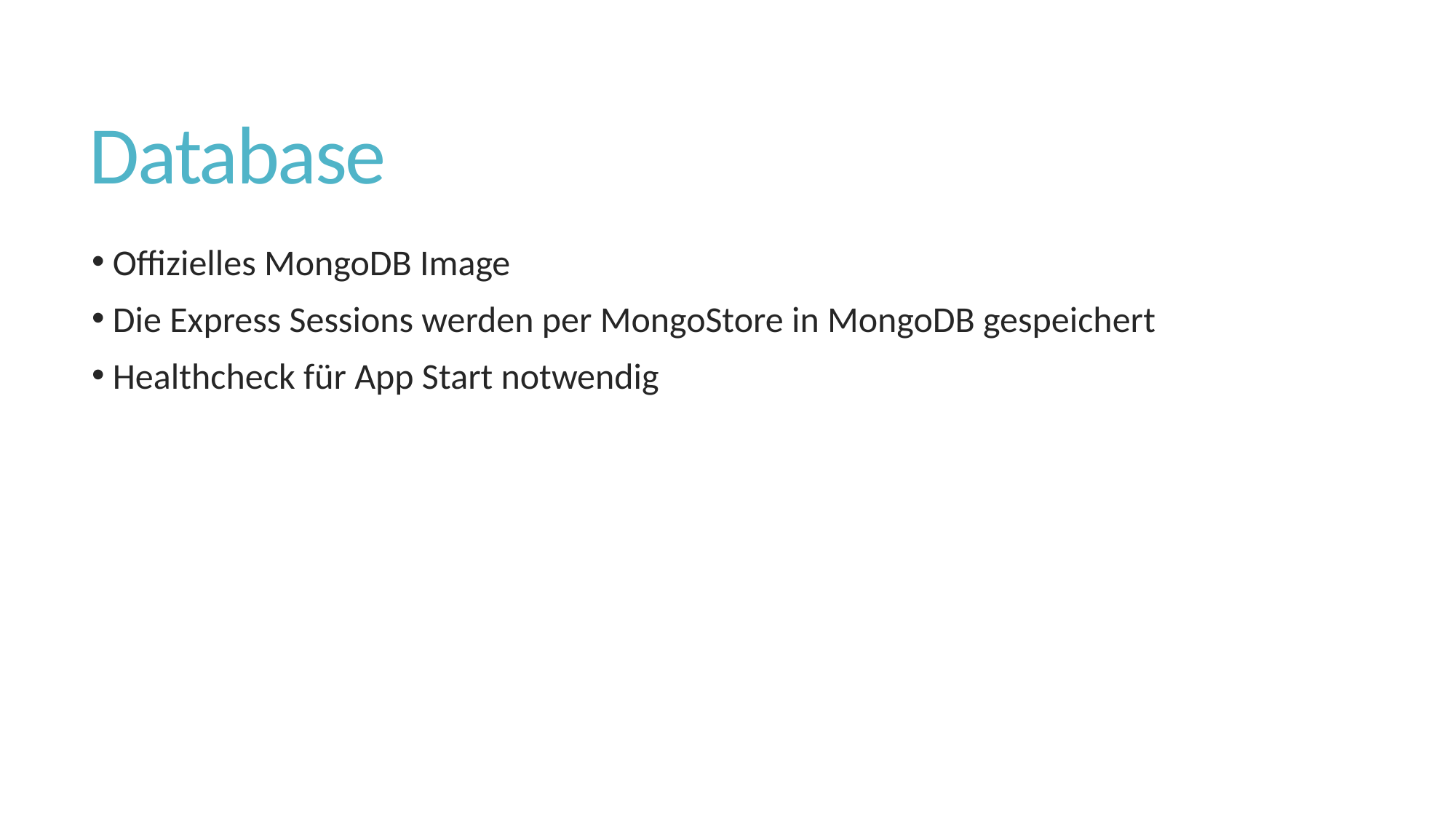

# Database
 Offizielles MongoDB Image
 Die Express Sessions werden per MongoStore in MongoDB gespeichert
 Healthcheck für App Start notwendig